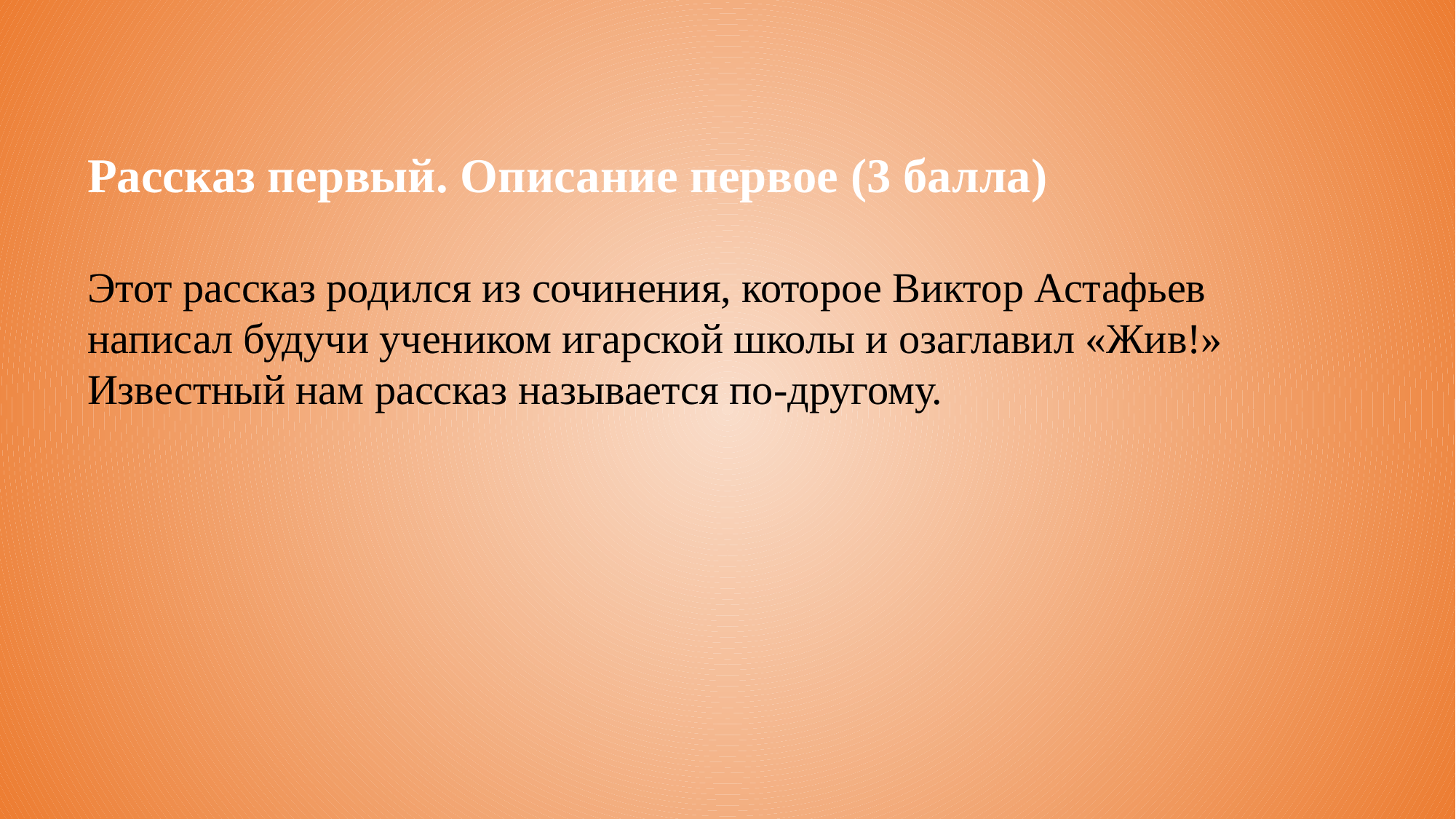

Рассказ первый. Описание первое (3 балла)

Этот рассказ родился из сочинения, которое Виктор Астафьев написал будучи учеником игарской школы и озаглавил «Жив!»
Известный нам рассказ называется по-другому.